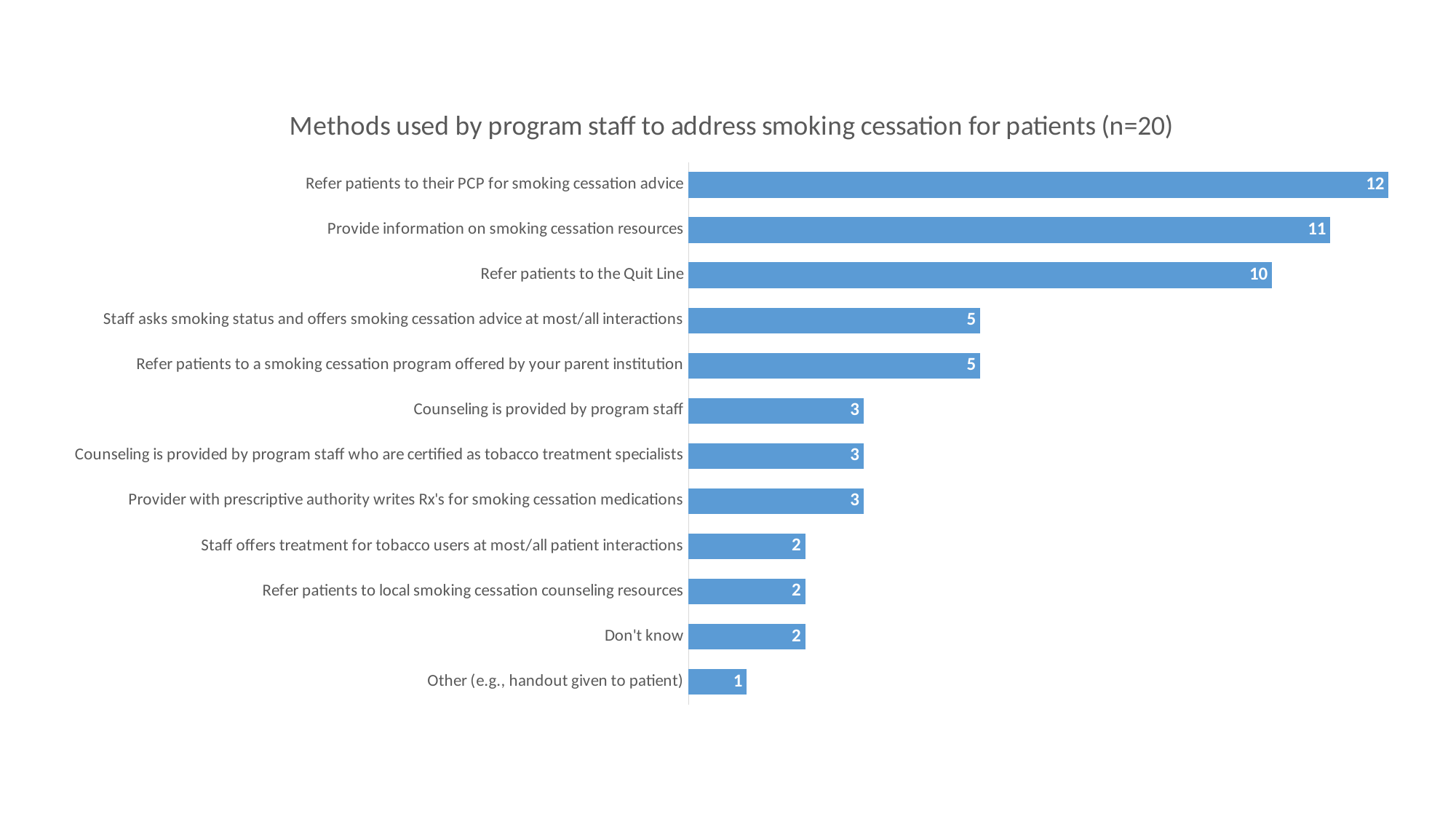

### Chart: Methods used by program staff to address smoking cessation for patients (n=20)

| Category |  |
|---|---|
| Refer patients to their PCP for smoking cessation advice | 12.0 |
| Provide information on smoking cessation resources | 11.0 |
| Refer patients to the Quit Line | 10.0 |
| Staff asks smoking status and offers smoking cessation advice at most/all interactions | 5.0 |
| Refer patients to a smoking cessation program offered by your parent institution | 5.0 |
| Counseling is provided by program staff | 3.0 |
| Counseling is provided by program staff who are certified as tobacco treatment specialists | 3.0 |
| Provider with prescriptive authority writes Rx's for smoking cessation medications | 3.0 |
| Staff offers treatment for tobacco users at most/all patient interactions | 2.0 |
| Refer patients to local smoking cessation counseling resources | 2.0 |
| Don't know | 2.0 |
| Other (e.g., handout given to patient) | 1.0 |